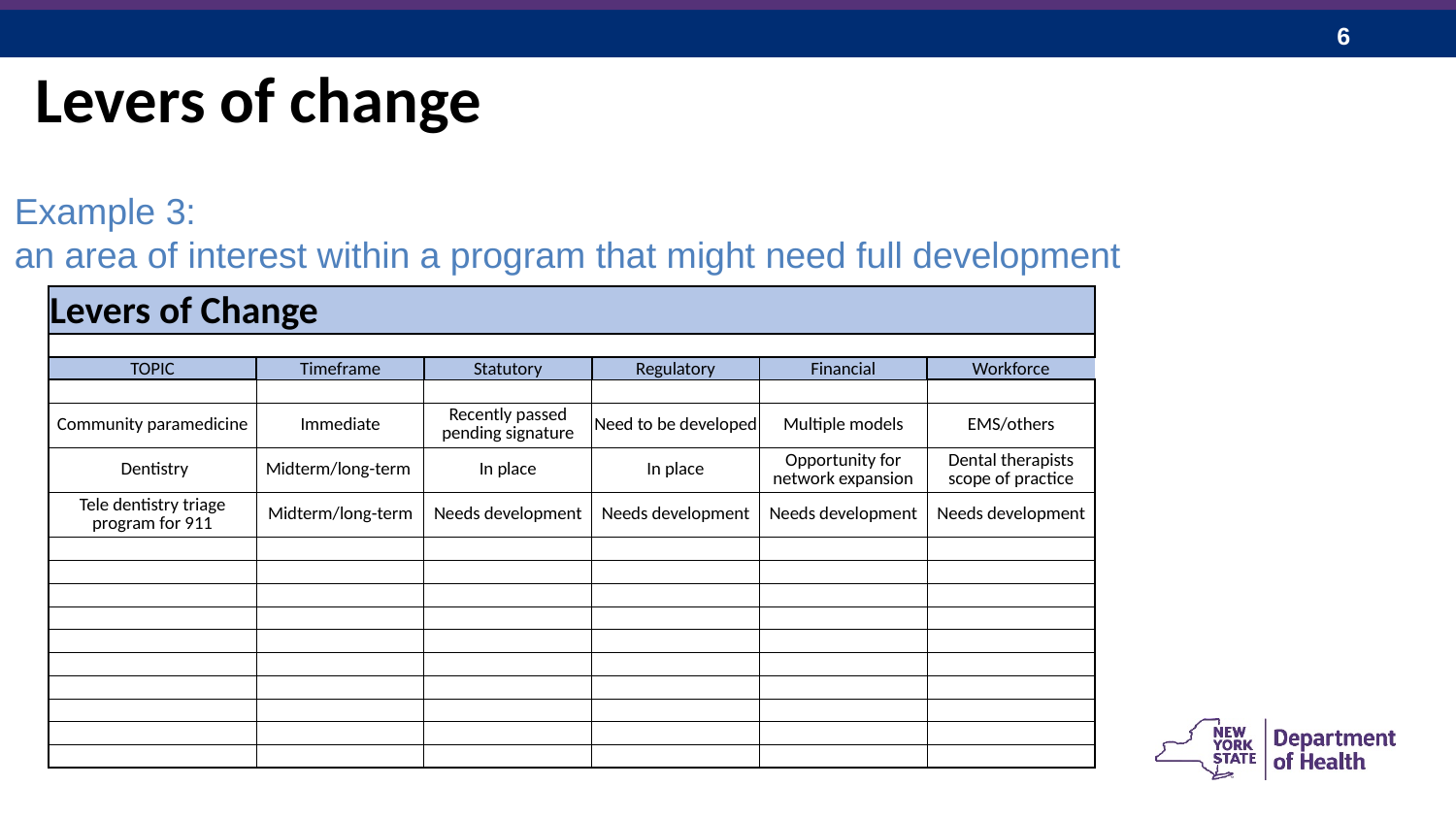

Levers of change
Example 3:
an area of interest within a program that might need full development

| Levers of Change |  |  |  |  |  |
| --- | --- | --- | --- | --- | --- |
|  |  |  |  |  |  |
| TOPIC | Timeframe | Statutory | Regulatory | Financial | Workforce |
|  |  |  |  |  |  |
| Community paramedicine | Immediate | Recently passed pending signature | Need to be developed | Multiple models | EMS/others |
| Dentistry | Midterm/long-term | In place | In place | Opportunity for network expansion | Dental therapists scope of practice |
| Tele dentistry triage program for 911 | Midterm/long-term | Needs development | Needs development | Needs development | Needs development |
|  |  |  |  |  |  |
|  |  |  |  |  |  |
|  |  |  |  |  |  |
|  |  |  |  |  |  |
|  |  |  |  |  |  |
|  |  |  |  |  |  |
|  |  |  |  |  |  |
|  |  |  |  |  |  |
|  |  |  |  |  |  |
|  |  |  |  |  |  |